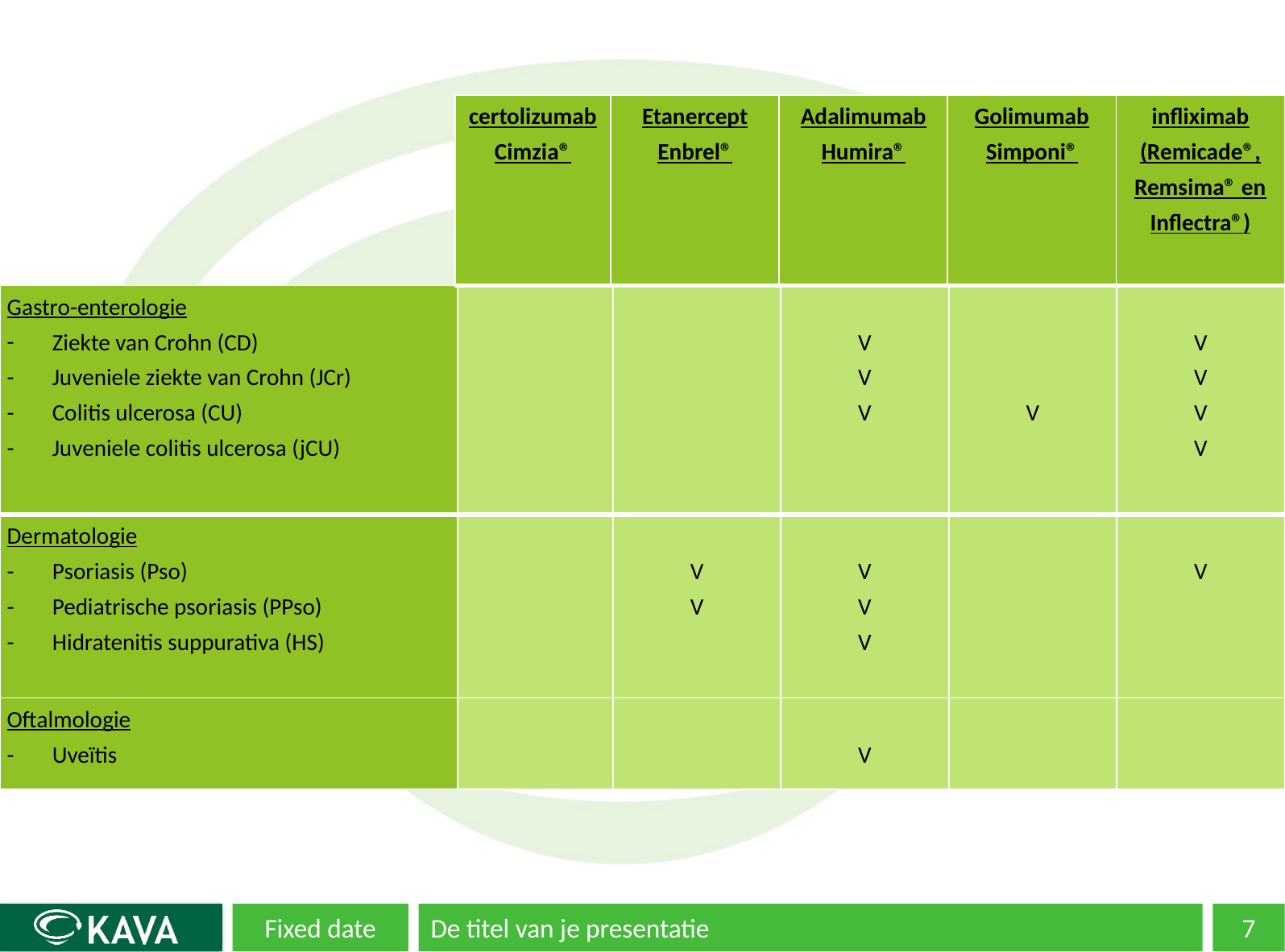

| certolizumab Cimzia® | Etanercept Enbrel® | Adalimumab Humira® | Golimumab Simponi® | infliximab (Remicade®, Remsima® en Inflectra®) |
| --- | --- | --- | --- | --- |
| Gastro-enterologie Ziekte van Crohn (CD) Juveniele ziekte van Crohn (JCr) Colitis ulcerosa (CU) Juveniele colitis ulcerosa (jCU) |  |  | V V V | V | V V V V |
| --- | --- | --- | --- | --- | --- |
| Dermatologie Psoriasis (Pso) Pediatrische psoriasis (PPso) Hidratenitis suppurativa (HS) |  | V V | V V V |  | V |
| Oftalmologie Uveïtis |  |  | V |  |  |
Fixed date
De titel van je presentatie
7